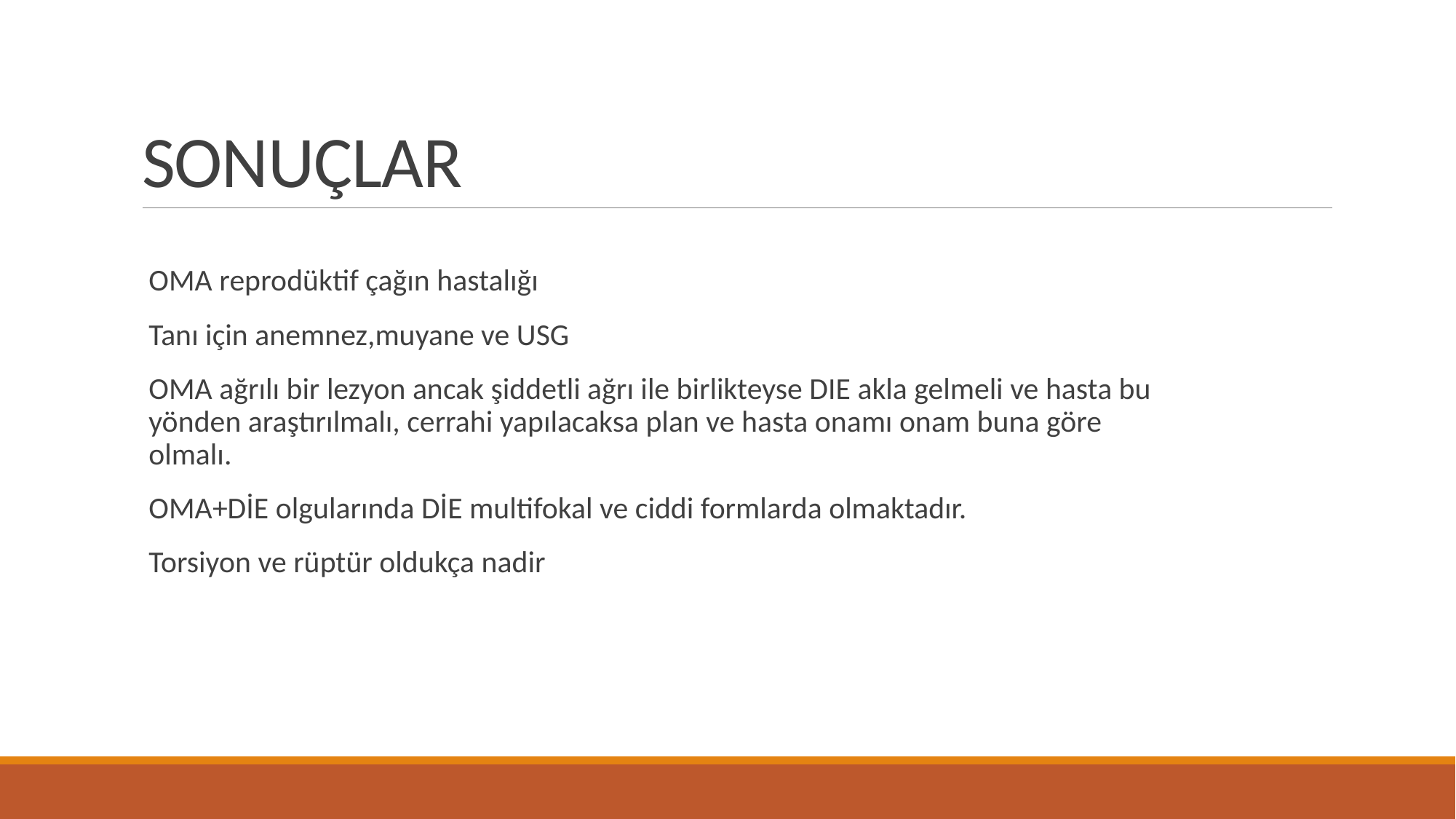

# SONUÇLAR
OMA reprodüktif çağın hastalığı
Tanı için anemnez,muyane ve USG
OMA ağrılı bir lezyon ancak şiddetli ağrı ile birlikteyse DIE akla gelmeli ve hasta bu yönden araştırılmalı, cerrahi yapılacaksa plan ve hasta onamı onam buna göre olmalı.
OMA+DİE olgularında DİE multifokal ve ciddi formlarda olmaktadır.
Torsiyon ve rüptür oldukça nadir